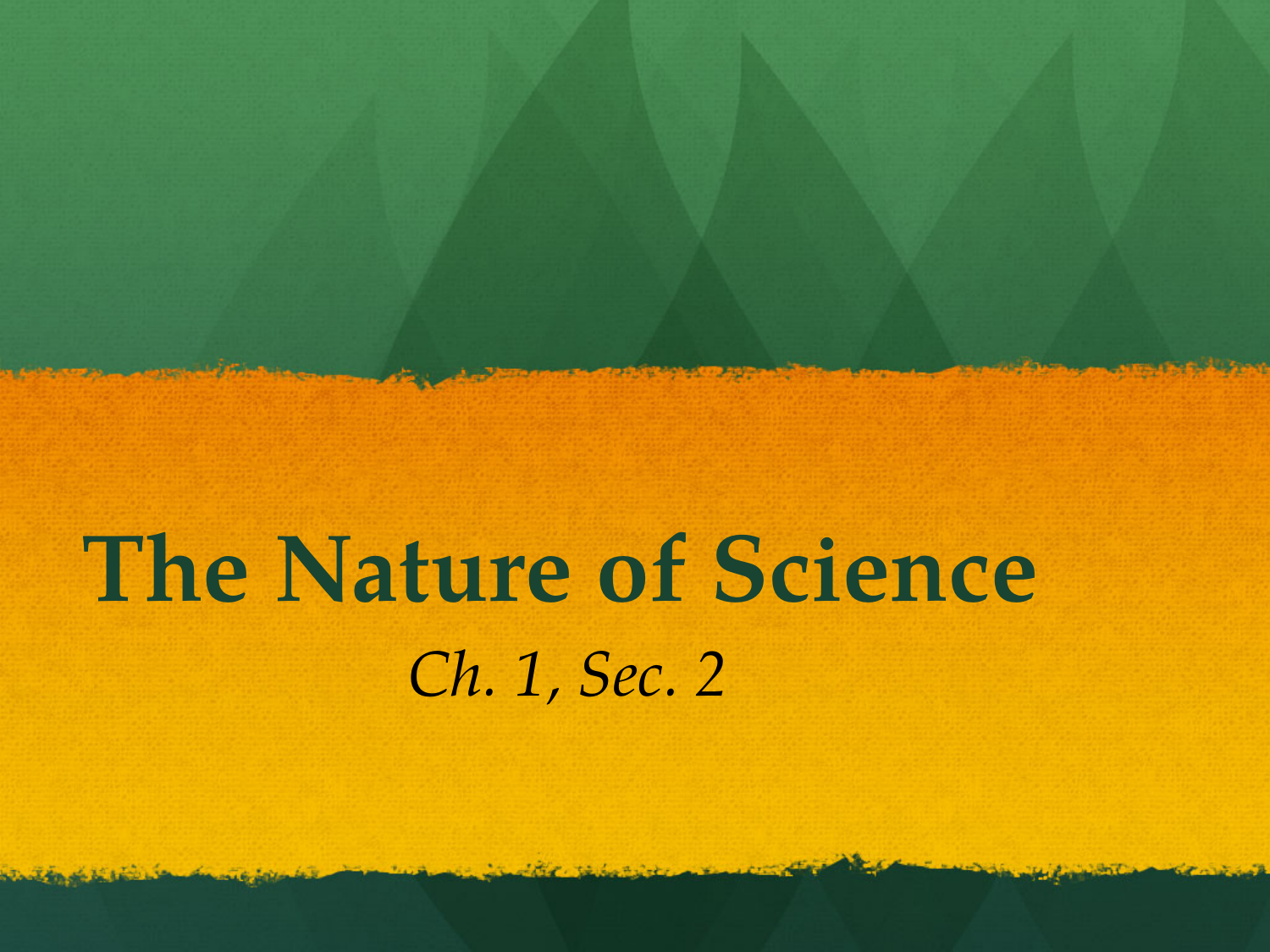

# The Nature of Science
Ch. 1, Sec. 2